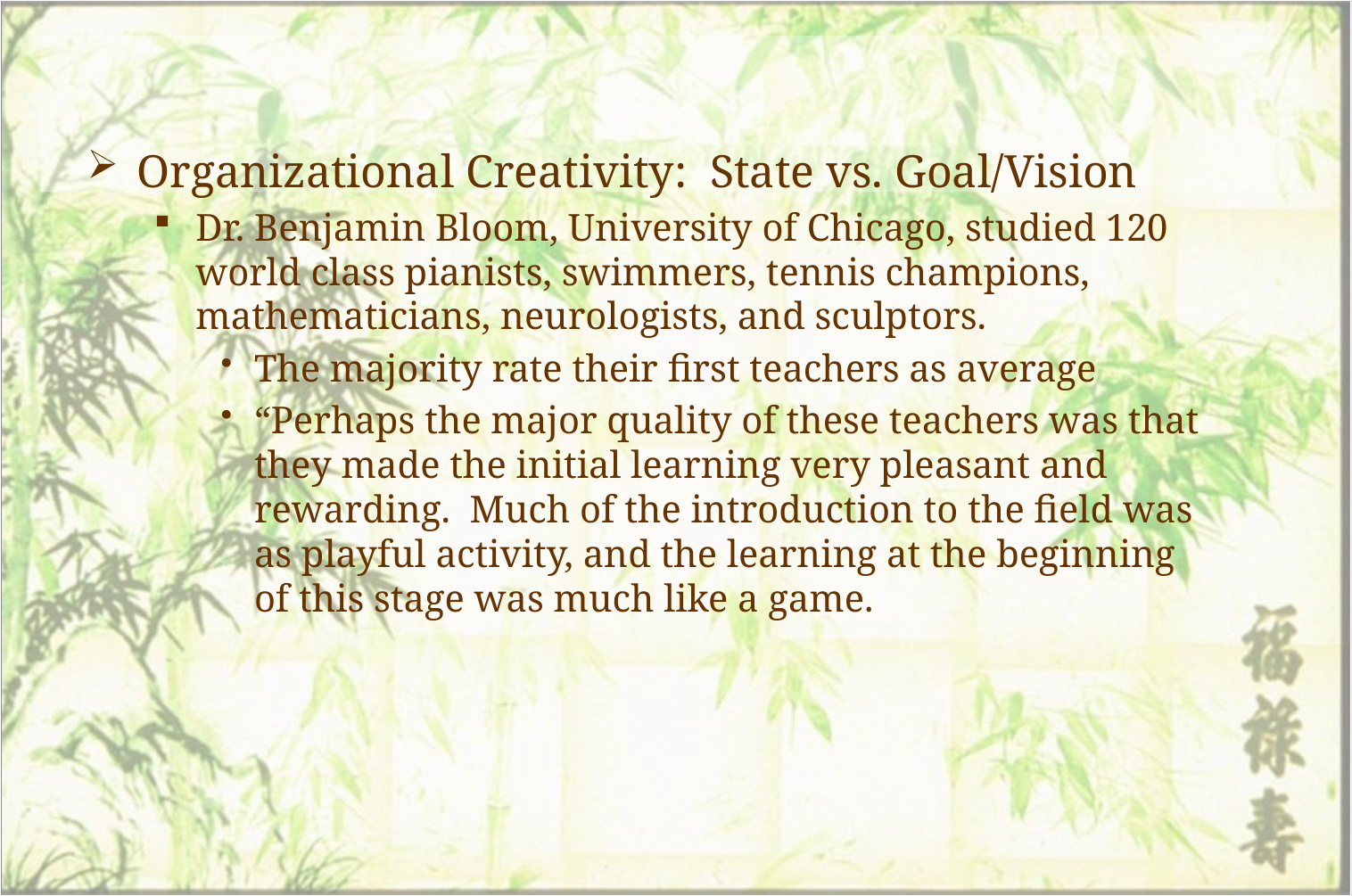

Organizational Creativity:  State vs. Goal/Vision
Dr. Benjamin Bloom, University of Chicago, studied 120 world class pianists, swimmers, tennis champions, mathematicians, neurologists, and sculptors.
The majority rate their first teachers as average
“Perhaps the major quality of these teachers was that they made the initial learning very pleasant and rewarding.  Much of the introduction to the field was as playful activity, and the learning at the beginning of this stage was much like a game.